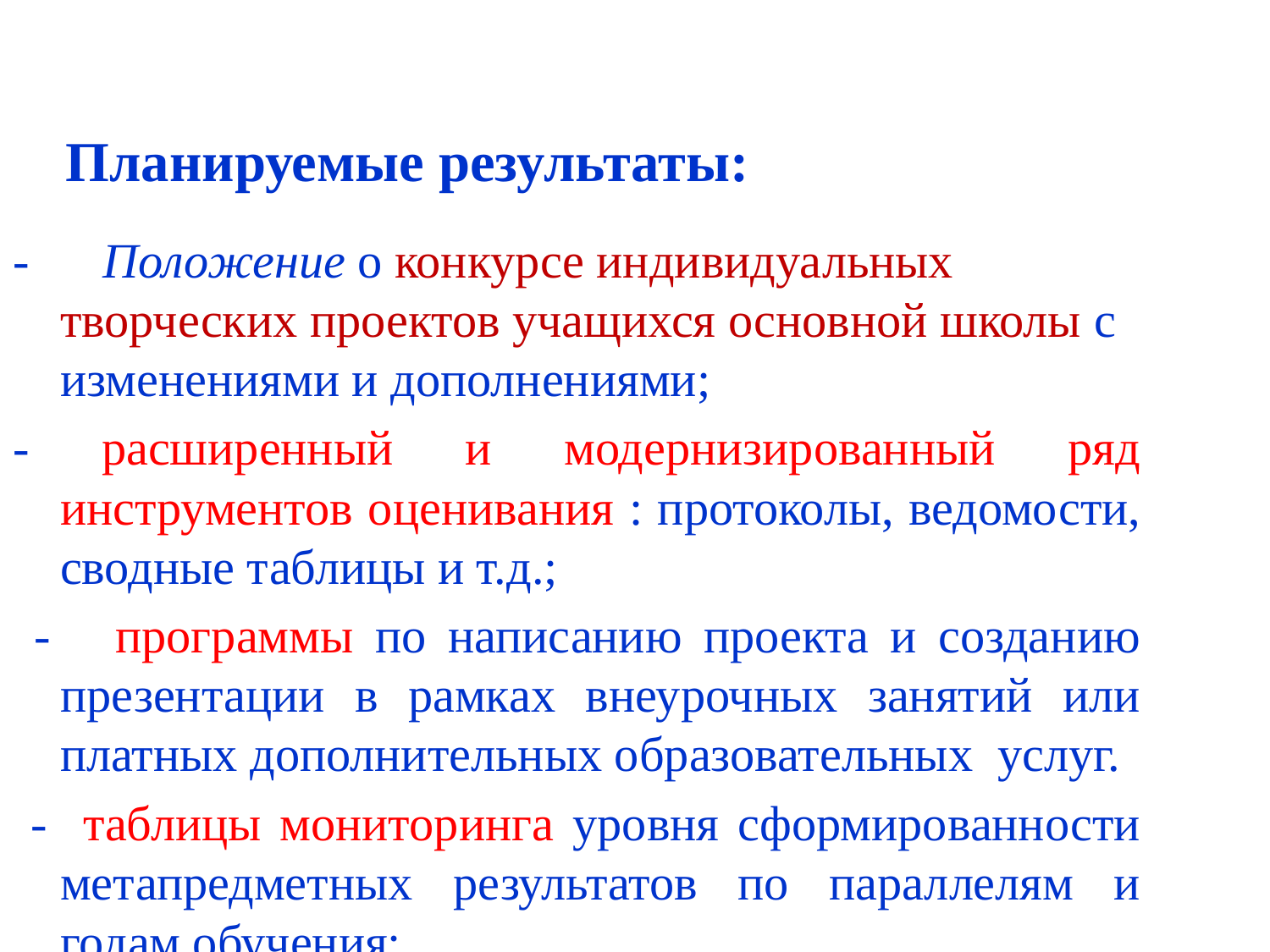

Планируемые результаты:
-      Положение о конкурсе индивидуальных творческих проектов учащихся основной школы с изменениями и дополнениями;
- расширенный и модернизированный ряд инструментов оценивания : протоколы, ведомости, сводные таблицы и т.д.;
 -   программы по написанию проекта и созданию презентации в рамках внеурочных занятий или платных дополнительных образовательных  услуг.
 -  таблицы мониторинга уровня сформированности метапредметных результатов по параллелям и годам обучения;